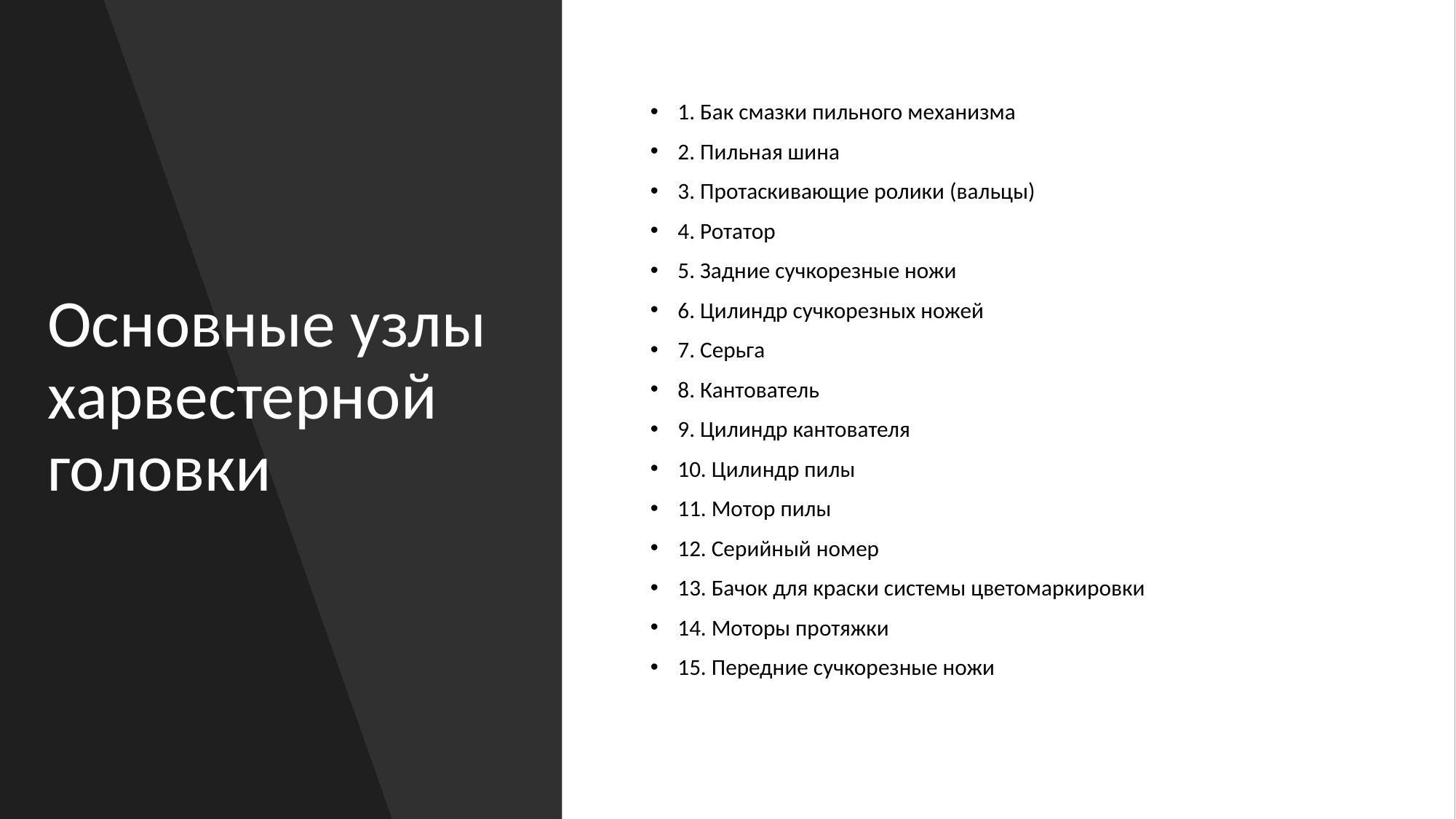

# Основные узлы харвестерной головки
1. Бак смазки пильного механизма
2. Пильная шина
3. Протаскивающие ролики (вальцы)
4. Ротатор
5. Задние сучкорезные ножи
6. Цилиндр сучкорезных ножей
7. Серьга
8. Кантователь
9. Цилиндр кантователя
10. Цилиндр пилы
11. Мотор пилы
12. Серийный номер
13. Бачок для краски системы цветомаркировки
14. Моторы протяжки
15. Передние сучкорезные ножи